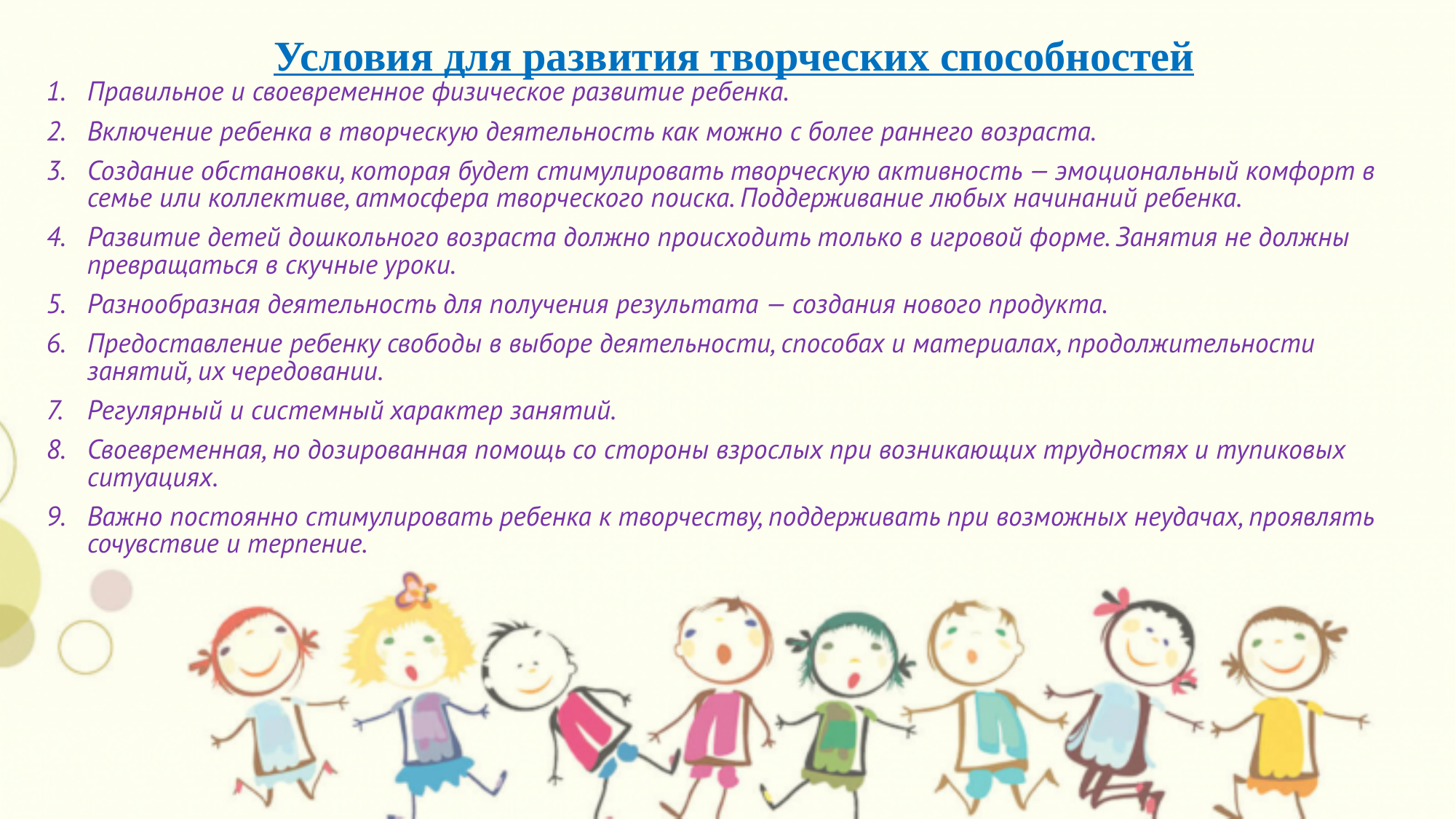

Условия для развития творческих способностей
Правильное и своевременное физическое развитие ребенка.
Включение ребенка в творческую деятельность как можно с более раннего возраста.
Создание обстановки, которая будет стимулировать творческую активность — эмоциональный комфорт в семье или коллективе, атмосфера творческого поиска. Поддерживание любых начинаний ребенка.
Развитие детей дошкольного возраста должно происходить только в игровой форме. Занятия не должны превращаться в скучные уроки.
Разнообразная деятельность для получения результата — создания нового продукта.
Предоставление ребенку свободы в выборе деятельности, способах и материалах, продолжительности занятий, их чередовании.
Регулярный и системный характер занятий.
Своевременная, но дозированная помощь со стороны взрослых при возникающих трудностях и тупиковых ситуациях.
Важно постоянно стимулировать ребенка к творчеству, поддерживать при возможных неудачах, проявлять сочувствие и терпение.